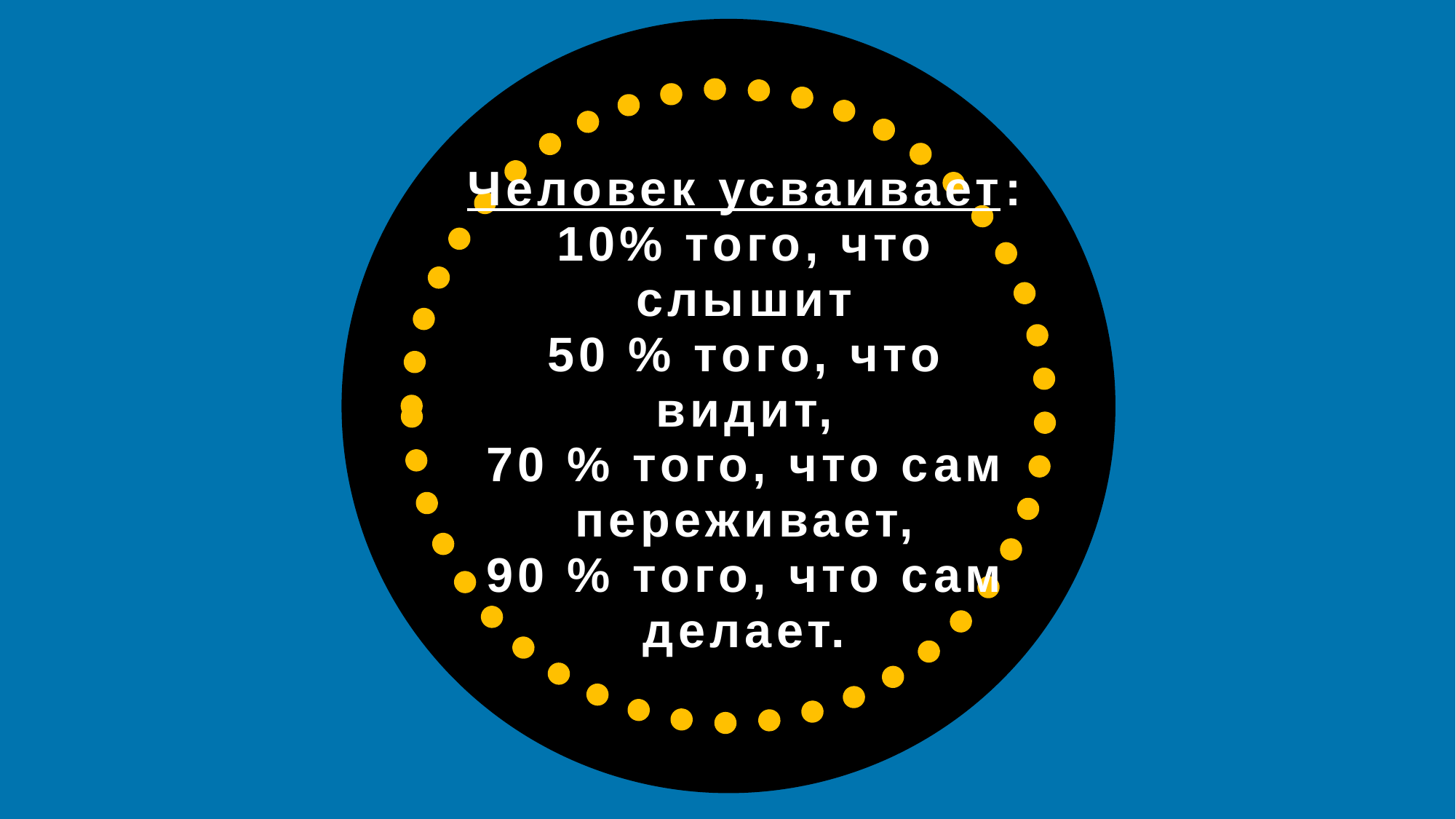

# Человек усваивает: 10% того, что слышит 50 % того, что видит, 70 % того, что сам переживает, 90 % того, что сам делает.